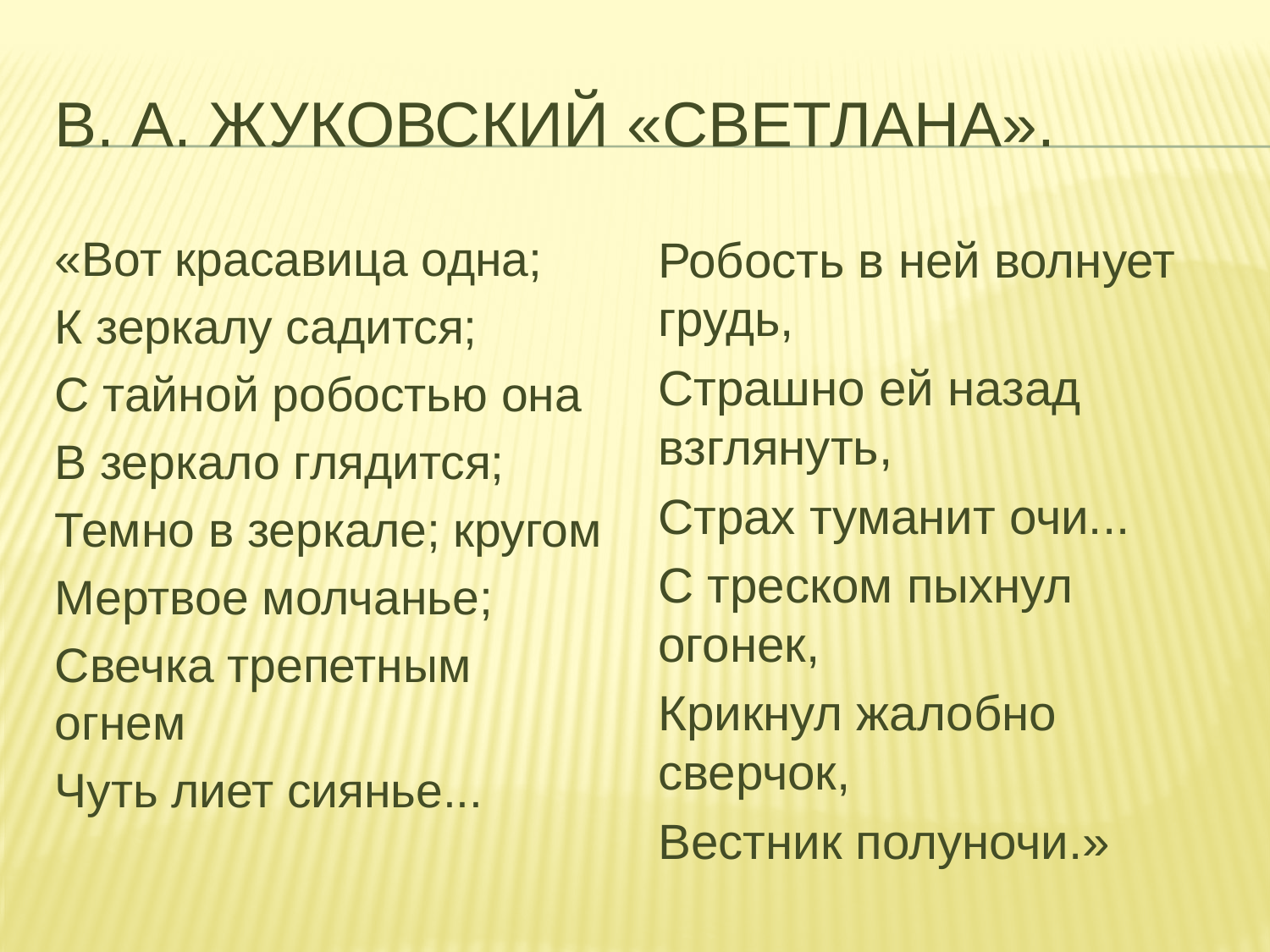

# В. А. Жуковский «Светлана».
«Вот красавица одна;
К зеркалу садится;
С тайной робостью она
В зеркало глядится;
Темно в зеркале; кругом
Мертвое молчанье;
Свечка трепетным огнем
Чуть лиет сиянье...

Робость в ней волнует   грудь,
Страшно ей назад взглянуть,
Страх туманит очи...
С треском пыхнул огонек,
Крикнул жалобно сверчок,
Вестник полуночи.»